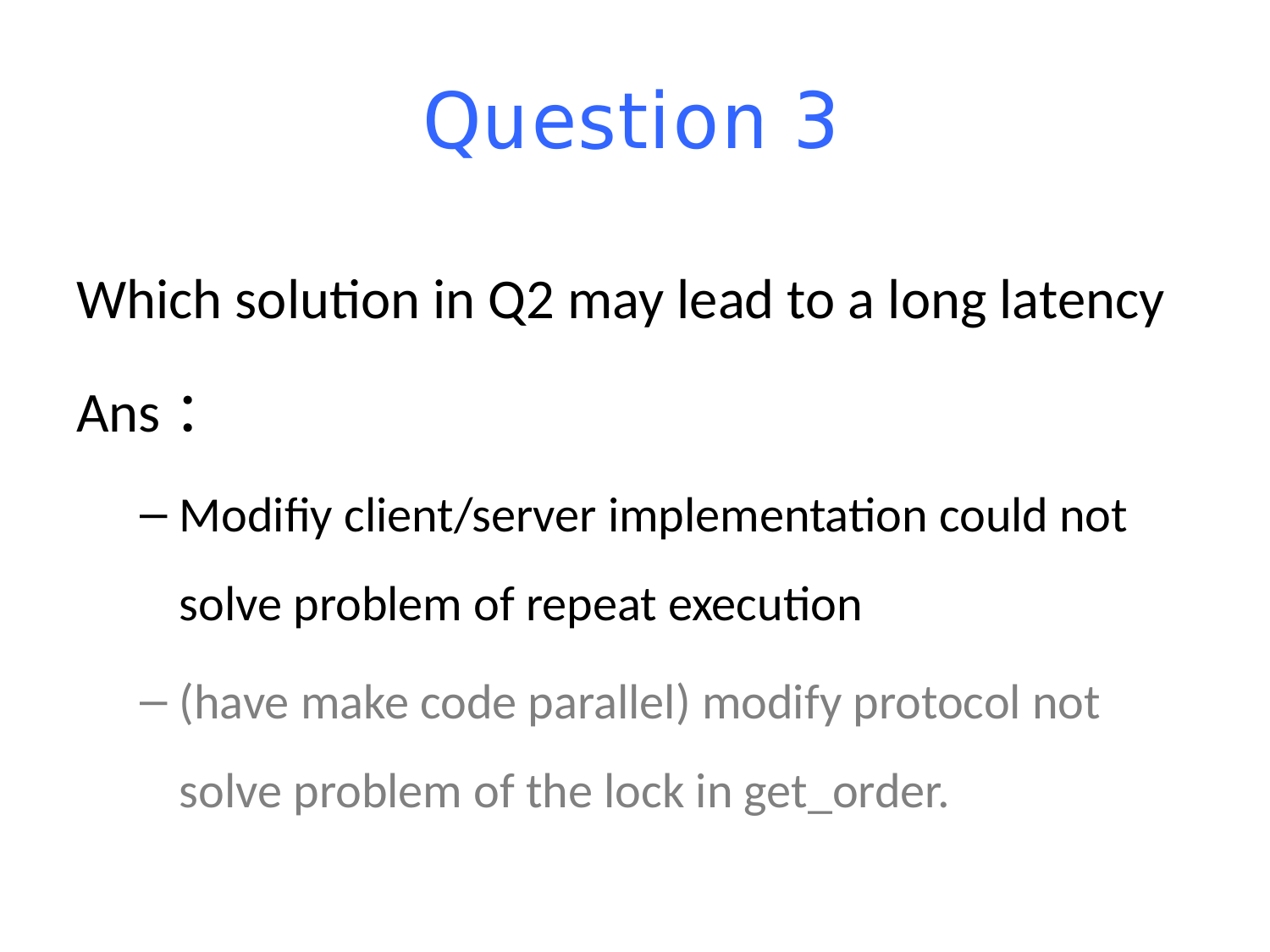

# Question 3
Which solution in Q2 may lead to a long latency
Ans：
Modifiy client/server implementation could not solve problem of repeat execution
(have make code parallel) modify protocol not solve problem of the lock in get_order.